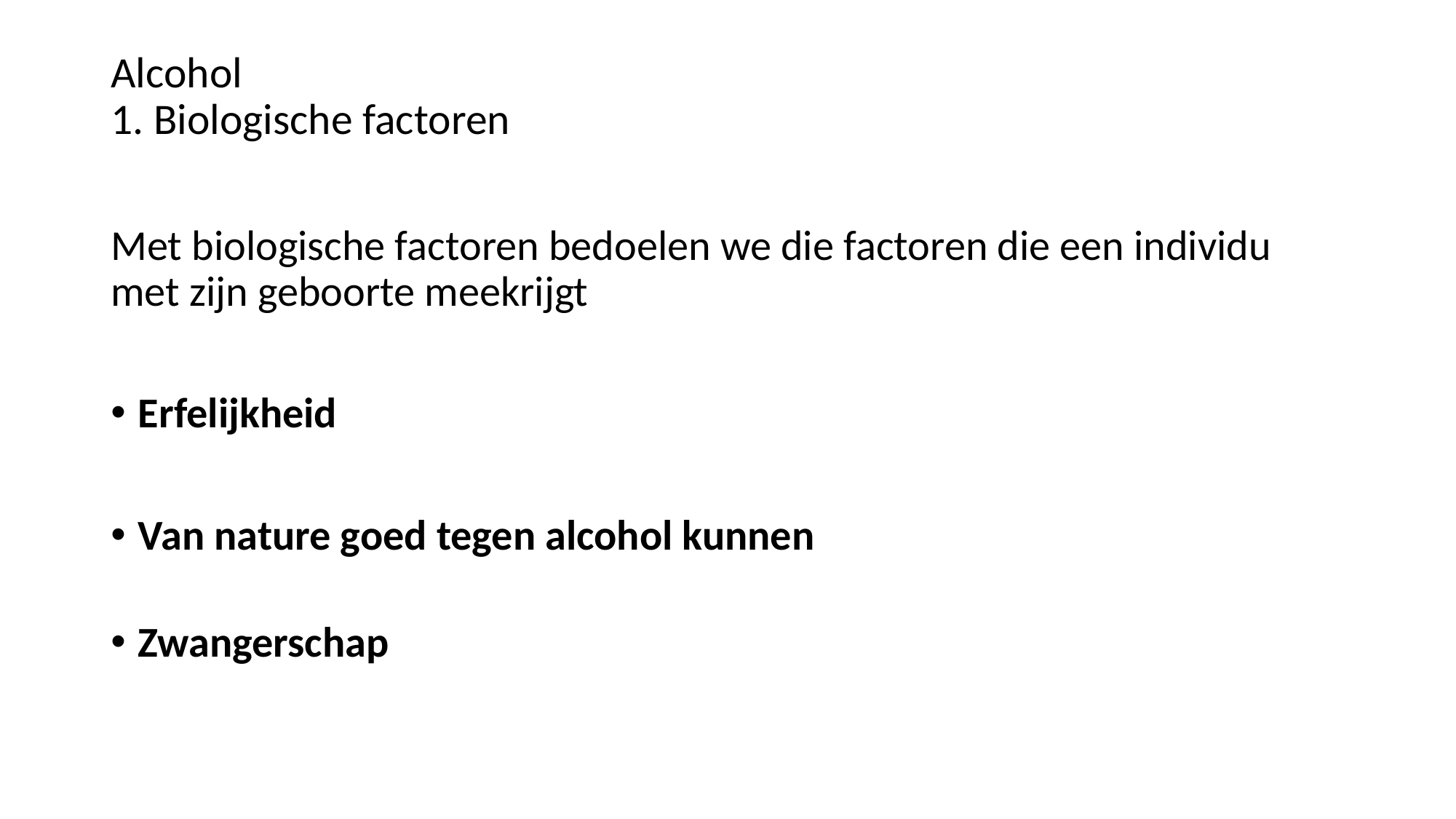

# Alcohol 1. Biologische factoren
Met biologische factoren bedoelen we die factoren die een individu met zijn geboorte meekrijgt

Erfelijkheid

Van nature goed tegen alcohol kunnen
Zwangerschap